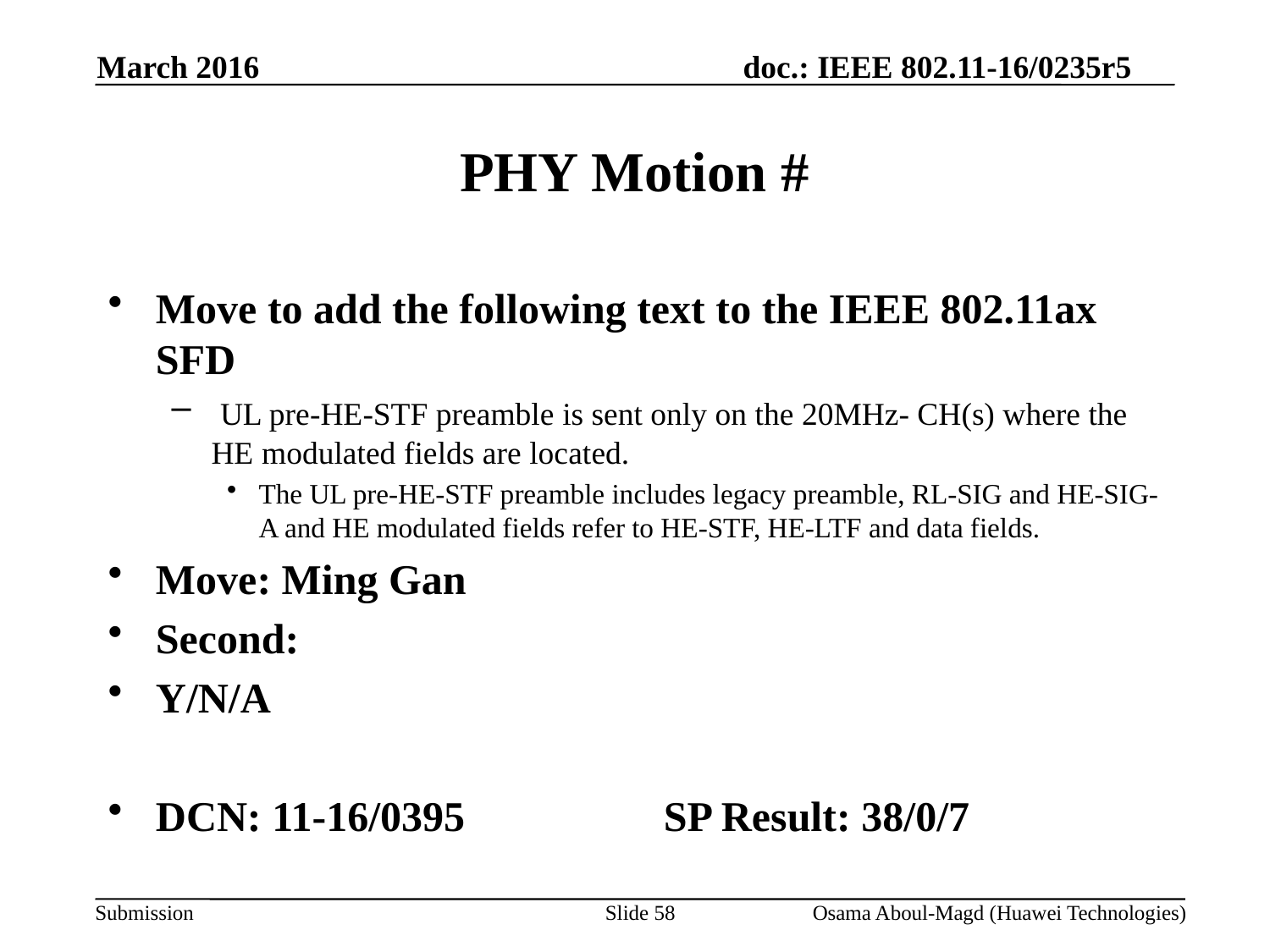

March 2016
# PHY Motion #
Move to add the following text to the IEEE 802.11ax SFD
 UL pre-HE-STF preamble is sent only on the 20MHz- CH(s) where the HE modulated fields are located.
The UL pre-HE-STF preamble includes legacy preamble, RL-SIG and HE-SIG-A and HE modulated fields refer to HE-STF, HE-LTF and data fields.
Move: Ming Gan
Second:
Y/N/A

DCN: 11-16/0395		SP Result: 38/0/7
Slide 58
Osama Aboul-Magd (Huawei Technologies)